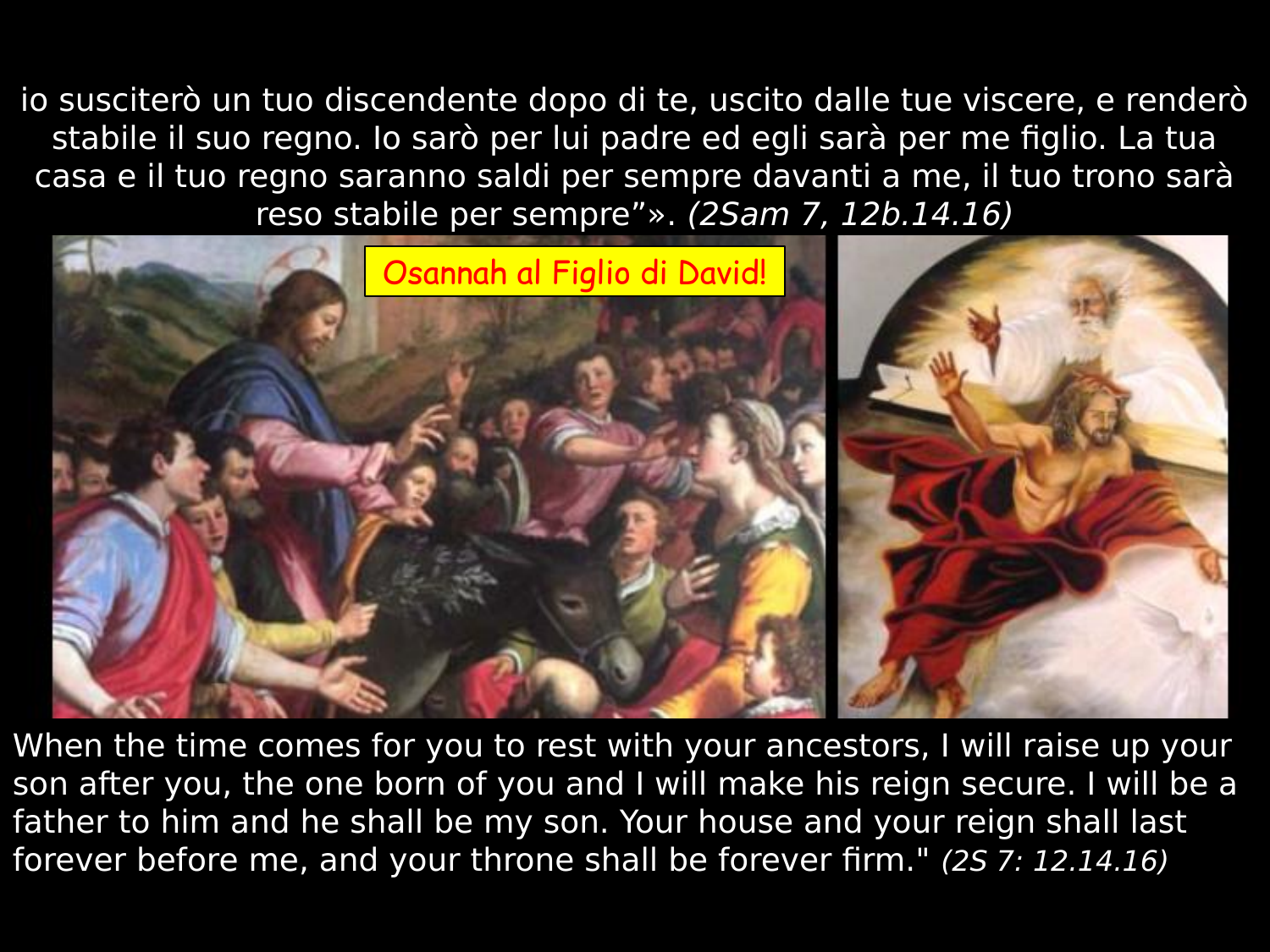

# io susciterò un tuo discendente dopo di te, uscito dalle tue viscere, e renderò stabile il suo regno. Io sarò per lui padre ed egli sarà per me figlio. La tua casa e il tuo regno saranno saldi per sempre davanti a me, il tuo trono sarà reso stabile per sempre”». (2Sam 7, 12b.14.16)
Osannah al Figlio di David!
When the time comes for you to rest with your ancestors, I will raise up your son after you, the one born of you and I will make his reign secure. I will be a father to him and he shall be my son. Your house and your reign shall last forever before me, and your throne shall be forever firm." (2S 7: 12.14.16)